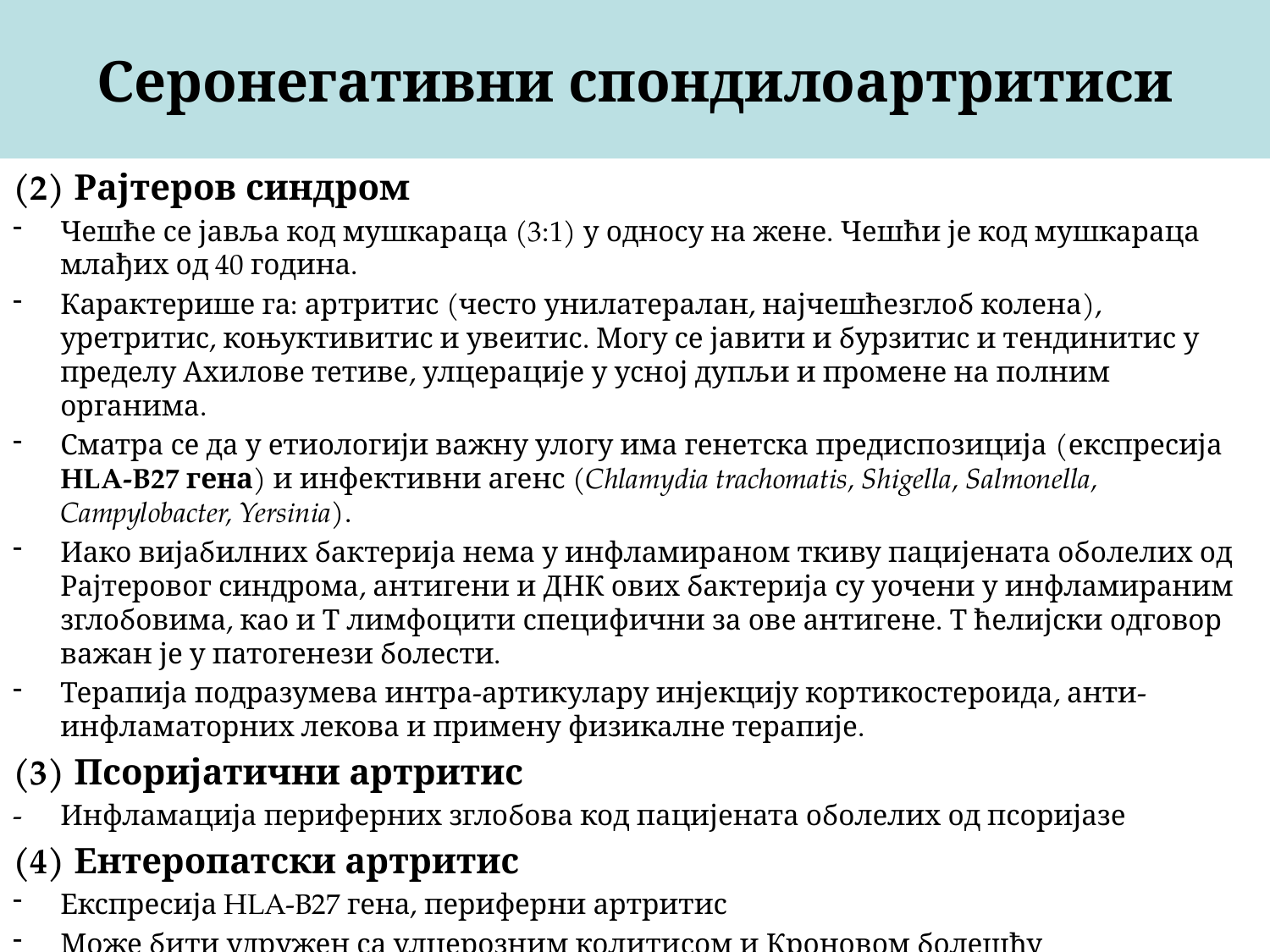

# Серонегативни спондилоартритиси
(2) Рајтеров синдром
Чешће се јавља код мушкараца (3:1) у односу на жене. Чешћи је код мушкараца млађих од 40 година.
Карактерише га: артритис (често унилатералан, најчешћезглоб колена), уретритис, коњуктивитис и увеитис. Могу се јавити и бурзитис и тендинитис у пределу Ахилове тетиве, улцерације у усној дупљи и промене на полним органима.
Сматра се да у етиологији важну улогу има генетска предиспозиција (експресија HLA-B27 гена) и инфективни агенс (Chlamydia trachomatis, Shigella, Salmonella, Campylobacter, Yersinia).
Иако вијабилних бактерија нема у инфламираном ткиву пацијената оболелих од Рајтеровог синдрома, антигени и ДНК ових бактерија су уочени у инфламираним зглобовима, као и Т лимфоцити специфични за ове антигене. Т ћелијски одговор важан је у патогенези болести.
Терапија подразумева интра-артикулару инјекцију кортикостероида, анти-инфламаторних лекова и примену физикалне терапије.
(3) Псоријатични артритис
-	Инфламација периферних зглобова код пацијената оболелих од псоријазе
(4) Ентеропатски артритис
Експресија HLA-B27 гена, периферни артритис
Може бити удружен са улцерозним колитисом и Кроновом болешћу